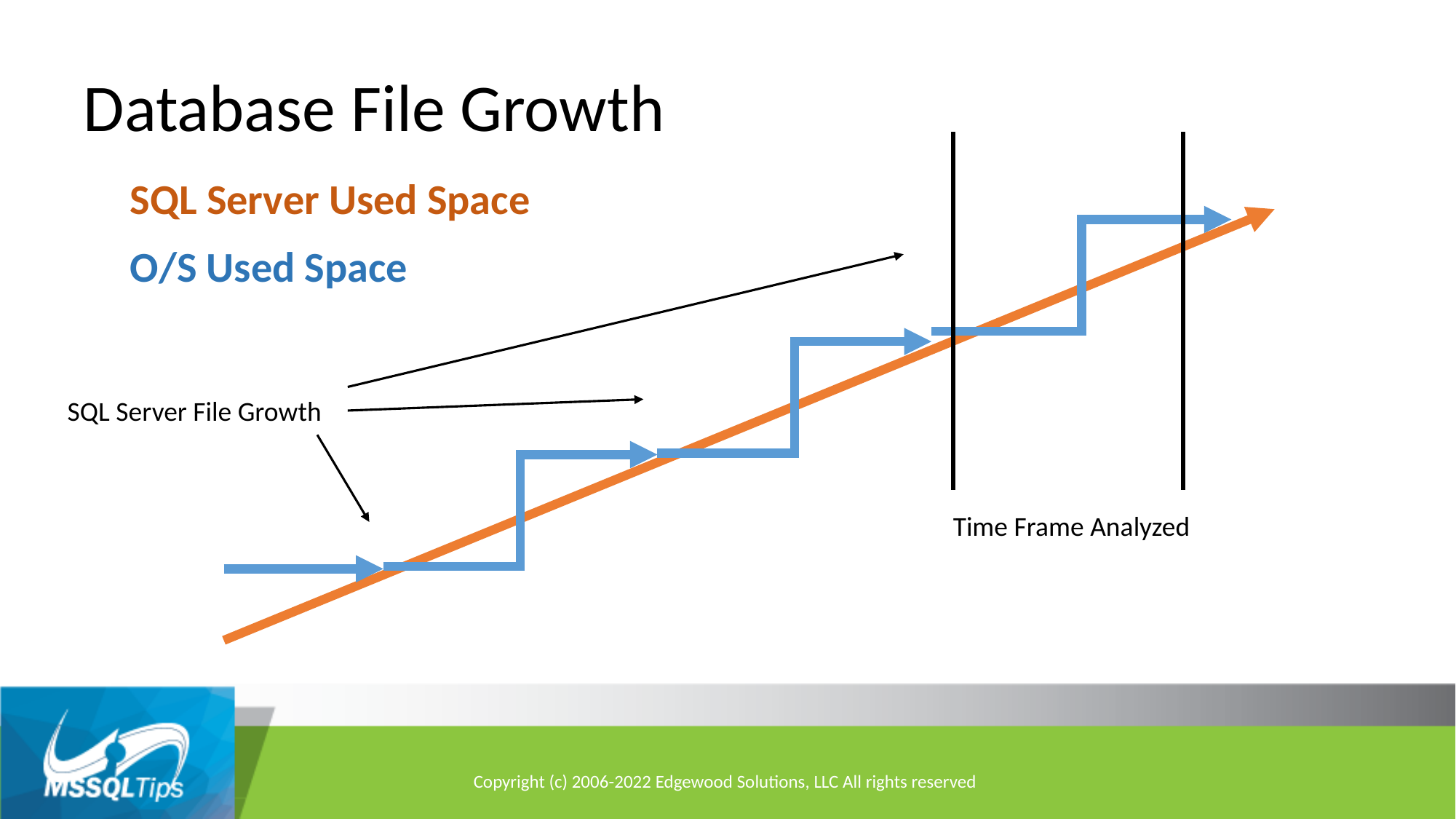

# Database File Growth
SQL Server Used Space
O/S Used Space
SQL Server File Growth
Time Frame Analyzed